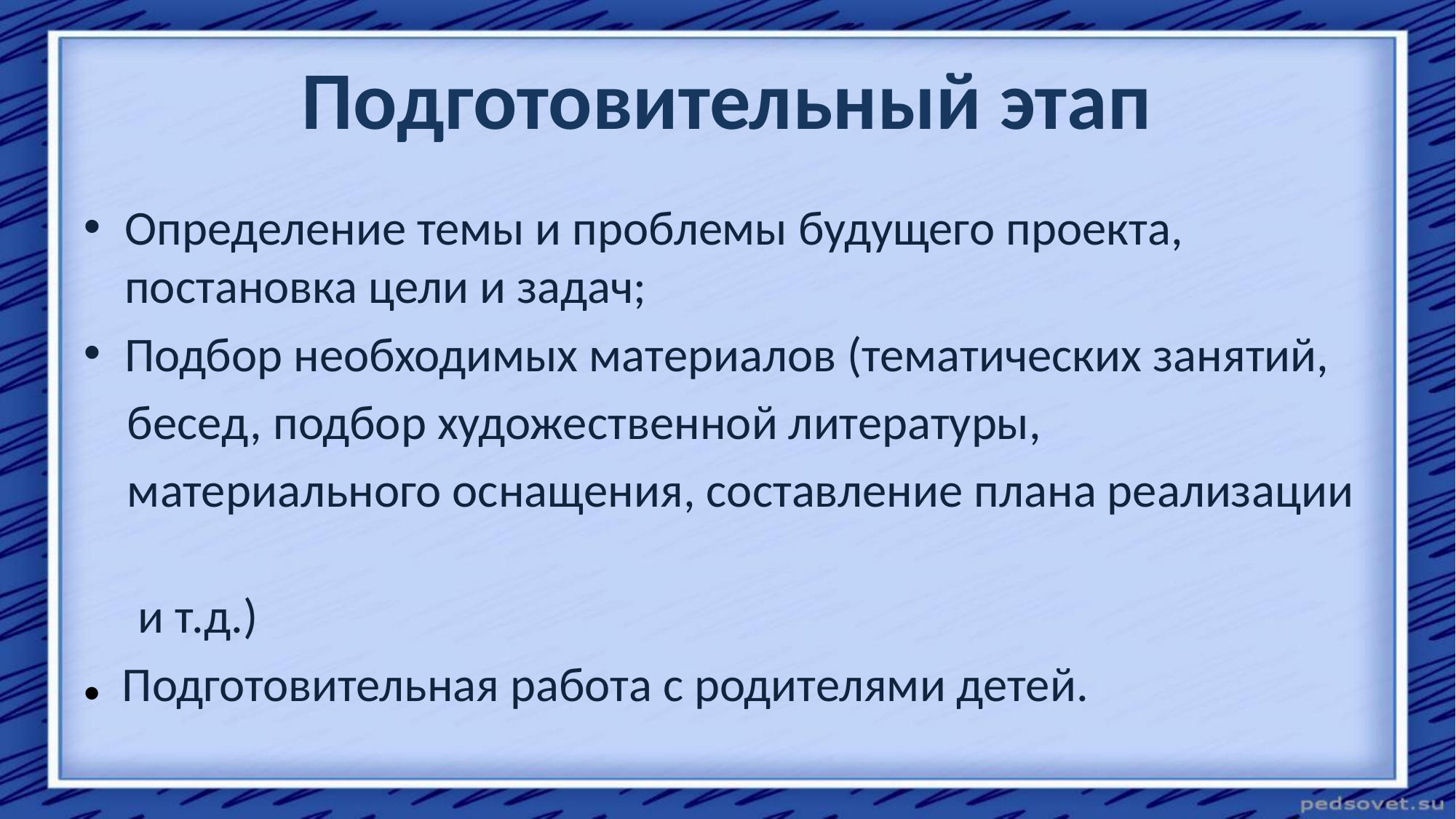

#
Подготовительный этап
Определение темы и проблемы будущего проекта, постановка цели и задач;
Подбор необходимых материалов (тематических занятий,
    бесед, подбор художественной литературы,
    материального оснащения, составление плана реализации
     и т.д.)
●  Подготовительная работа с родителями детей.